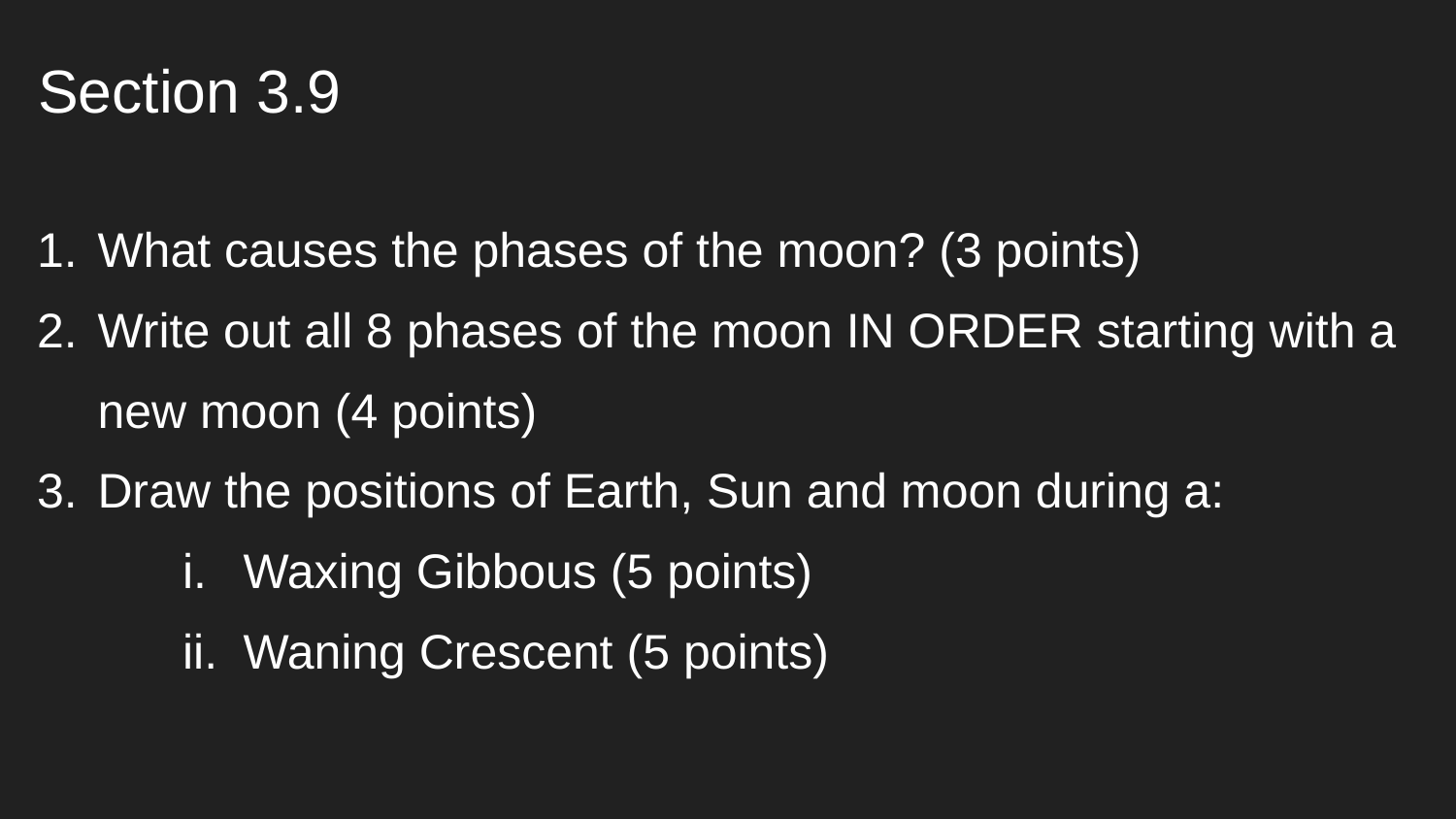

Section 3.9
What causes the phases of the moon? (3 points)
Write out all 8 phases of the moon IN ORDER starting with a new moon (4 points)
Draw the positions of Earth, Sun and moon during a:
Waxing Gibbous (5 points)
Waning Crescent (5 points)